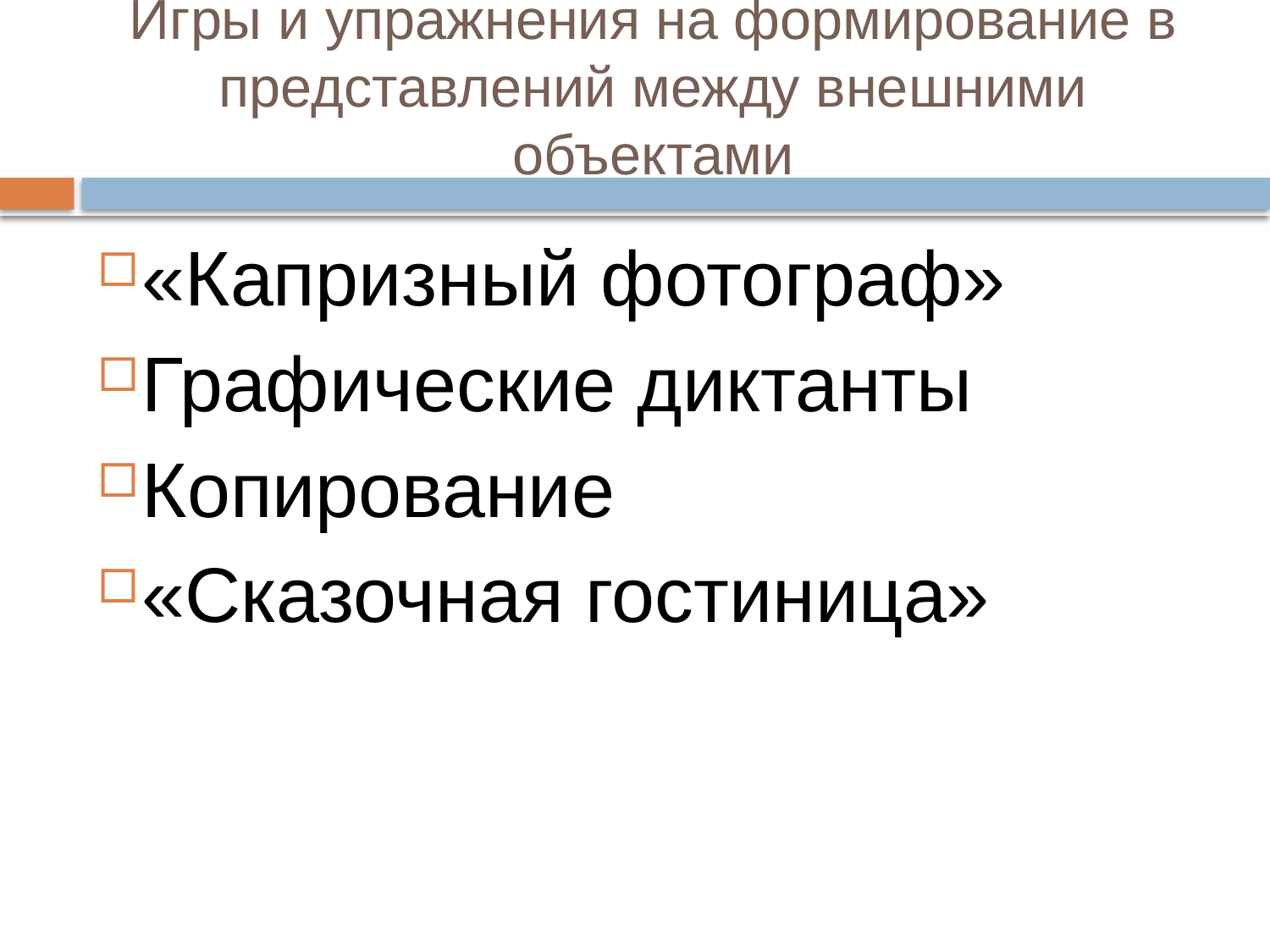

# Игры и упражнения на формирование в представлений между внешними объектами
«Капризный фотограф»
Графические диктанты
Копирование
«Сказочная гостиница»